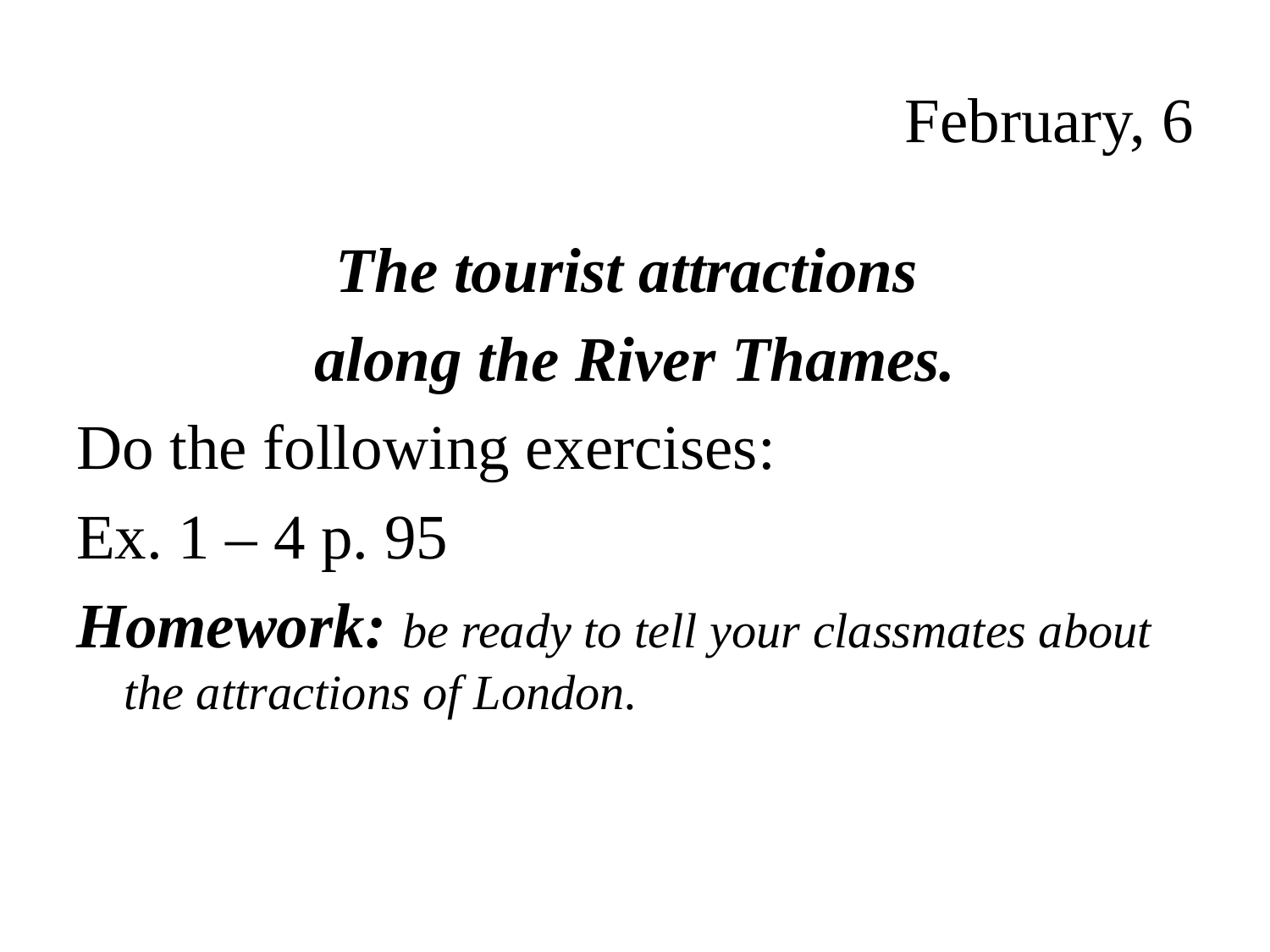

# February, 6
The tourist attractions
along the River Thames.
Do the following exercises:
Ex. 1 – 4 p. 95
Homework: be ready to tell your classmates about the attractions of London.